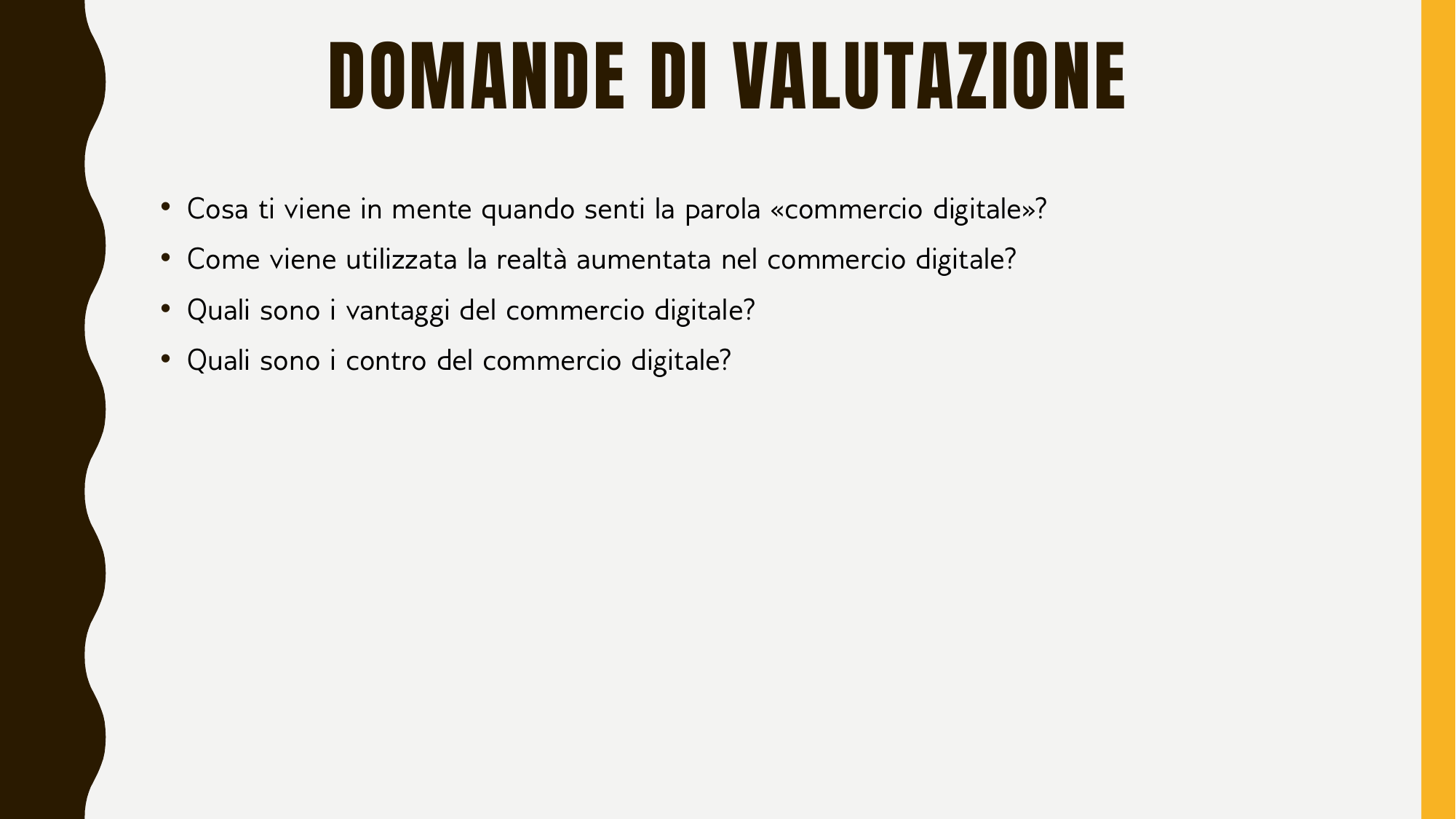

# DOMANDE DI VALUTAZIONE
Cosa ti viene in mente quando senti la parola «commercio digitale»?
Come viene utilizzata la realtà aumentata nel commercio digitale?
Quali sono i vantaggi del commercio digitale?
Quali sono i contro del commercio digitale?